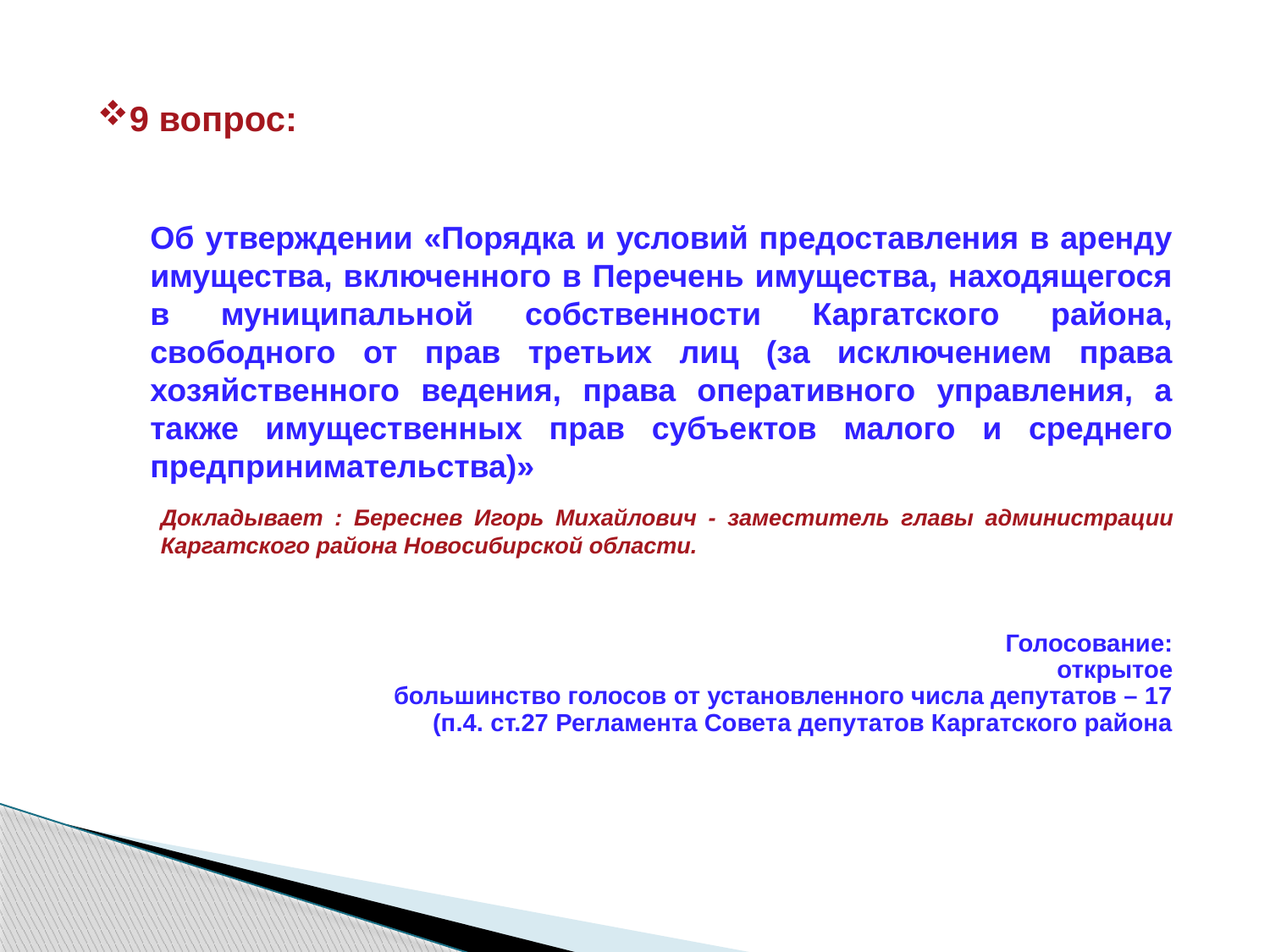

9 вопрос:
Об утверждении «Порядка и условий предоставления в аренду имущества, включенного в Перечень имущества, находящегося в муниципальной собственности Каргатского района, свободного от прав третьих лиц (за исключением права хозяйственного ведения, права оперативного управления, а также имущественных прав субъектов малого и среднего предпринимательства)»
Докладывает : Береснев Игорь Михайлович - заместитель главы администрации Каргатского района Новосибирской области.
Голосование:
открытое
большинство голосов от установленного числа депутатов – 17
(п.4. ст.27 Регламента Совета депутатов Каргатского района